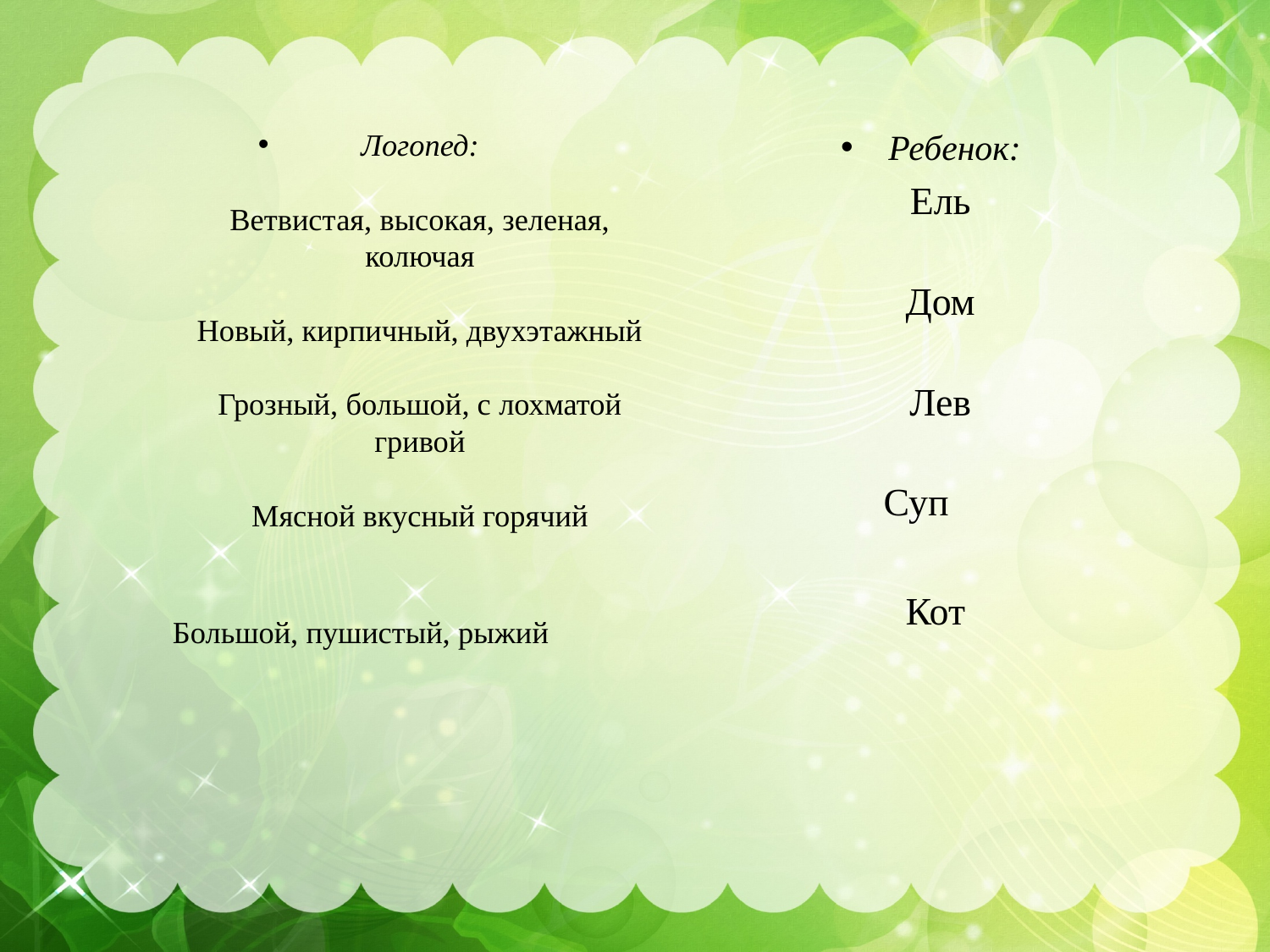

Логопед:
 
Ветвистая, высокая, зеленая, колючая
Новый, кирпичный, двухэтажный
Грозный, большой, с лохматой гривой
Мясной вкусный горячий
Большой, пушистый, рыжий

Ребенок:
 Ель
 Дом
 Лев
 Суп

Кот